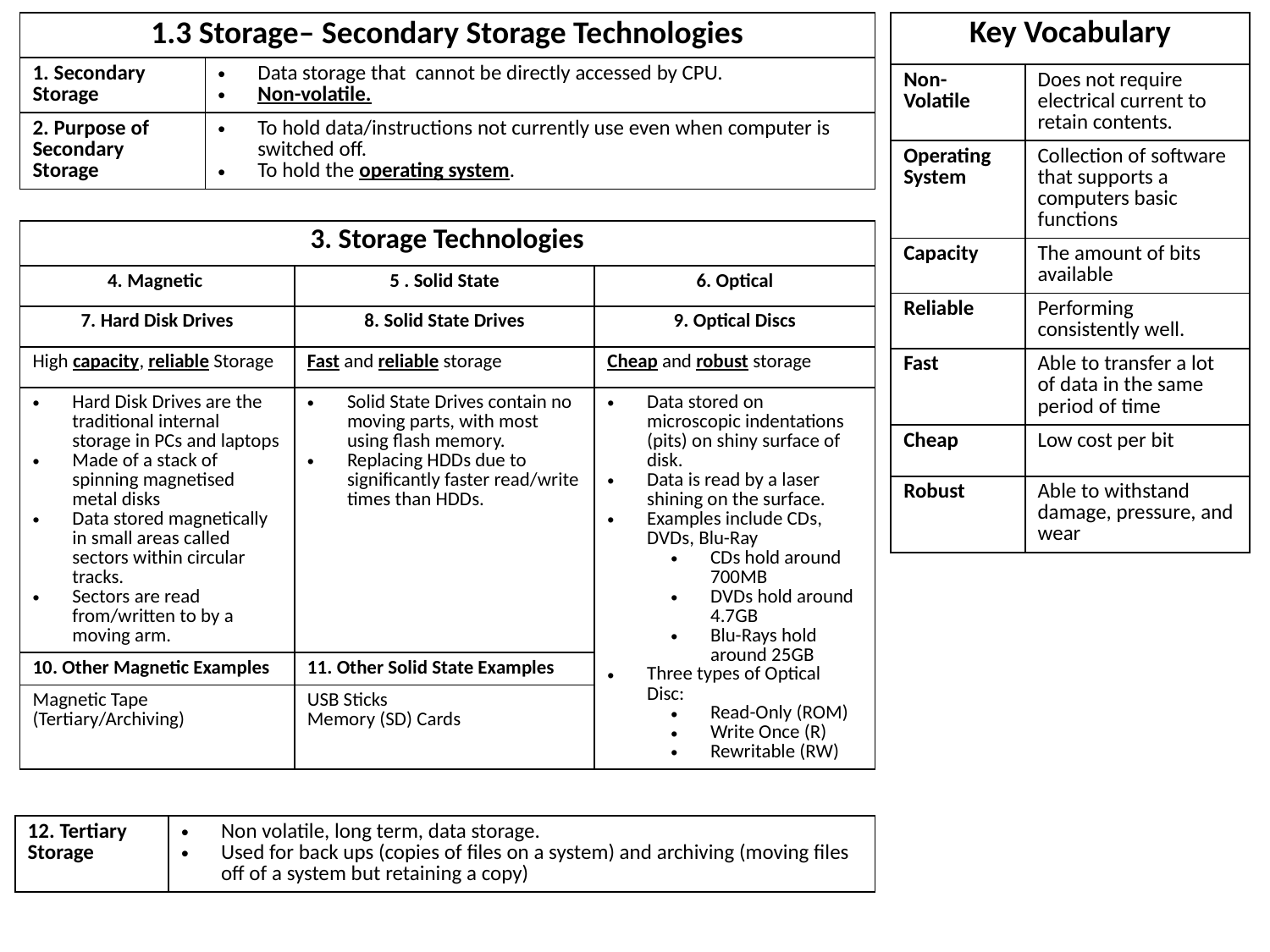

| Key Vocabulary |  |
| --- | --- |
| Non-Volatile | Does not require electrical current to retain contents. |
| Operating System | Collection of software that supports a computers basic functions |
| Capacity | The amount of bits available |
| Reliable | Performing consistently well. |
| Fast | Able to transfer a lot of data in the same period of time |
| Cheap | Low cost per bit |
| Robust | Able to withstand damage, pressure, and wear |
| 1.3 Storage– Secondary Storage Technologies |  |
| --- | --- |
| 1. Secondary Storage | Data storage that cannot be directly accessed by CPU. Non-volatile. |
| 2. Purpose of Secondary Storage | To hold data/instructions not currently use even when computer is switched off. To hold the operating system. |
| 3. Storage Technologies |  |  |
| --- | --- | --- |
| 4. Magnetic | 5 . Solid State | 6. Optical |
| 7. Hard Disk Drives | 8. Solid State Drives | 9. Optical Discs |
| High capacity, reliable Storage | Fast and reliable storage | Cheap and robust storage |
| Hard Disk Drives are the traditional internal storage in PCs and laptops Made of a stack of spinning magnetised metal disks Data stored magnetically in small areas called sectors within circular tracks. Sectors are read from/written to by a moving arm. | Solid State Drives contain no moving parts, with most using flash memory. Replacing HDDs due to significantly faster read/write times than HDDs. | Data stored on microscopic indentations (pits) on shiny surface of disk. Data is read by a laser shining on the surface. Examples include CDs, DVDs, Blu-Ray CDs hold around 700MB DVDs hold around 4.7GB Blu-Rays hold around 25GB Three types of Optical Disc: Read-Only (ROM) Write Once (R) Rewritable (RW) |
| 10. Other Magnetic Examples | 11. Other Solid State Examples |  |
| Magnetic Tape (Tertiary/Archiving) | USB Sticks Memory (SD) Cards |  |
| 12. Tertiary Storage | Non volatile, long term, data storage. Used for back ups (copies of files on a system) and archiving (moving files off of a system but retaining a copy) |
| --- | --- |